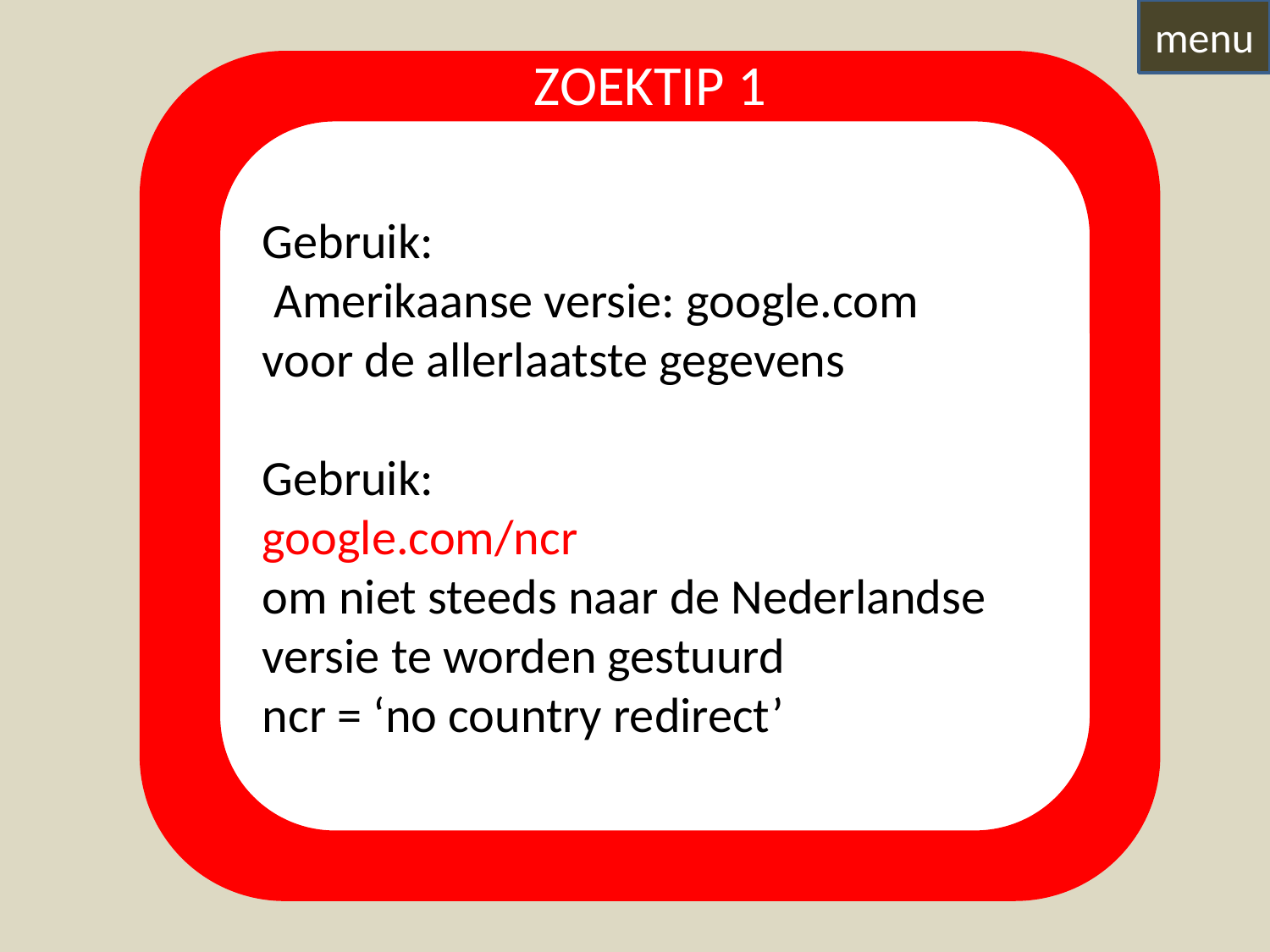

menu
ZOEKTIP 1

Gebruik:
 Amerikaanse versie: google.com
voor de allerlaatste gegevens

Gebruik:
google.com/ncr
om niet steeds naar de Nederlandse versie te worden gestuurd
ncr = ‘no country redirect’